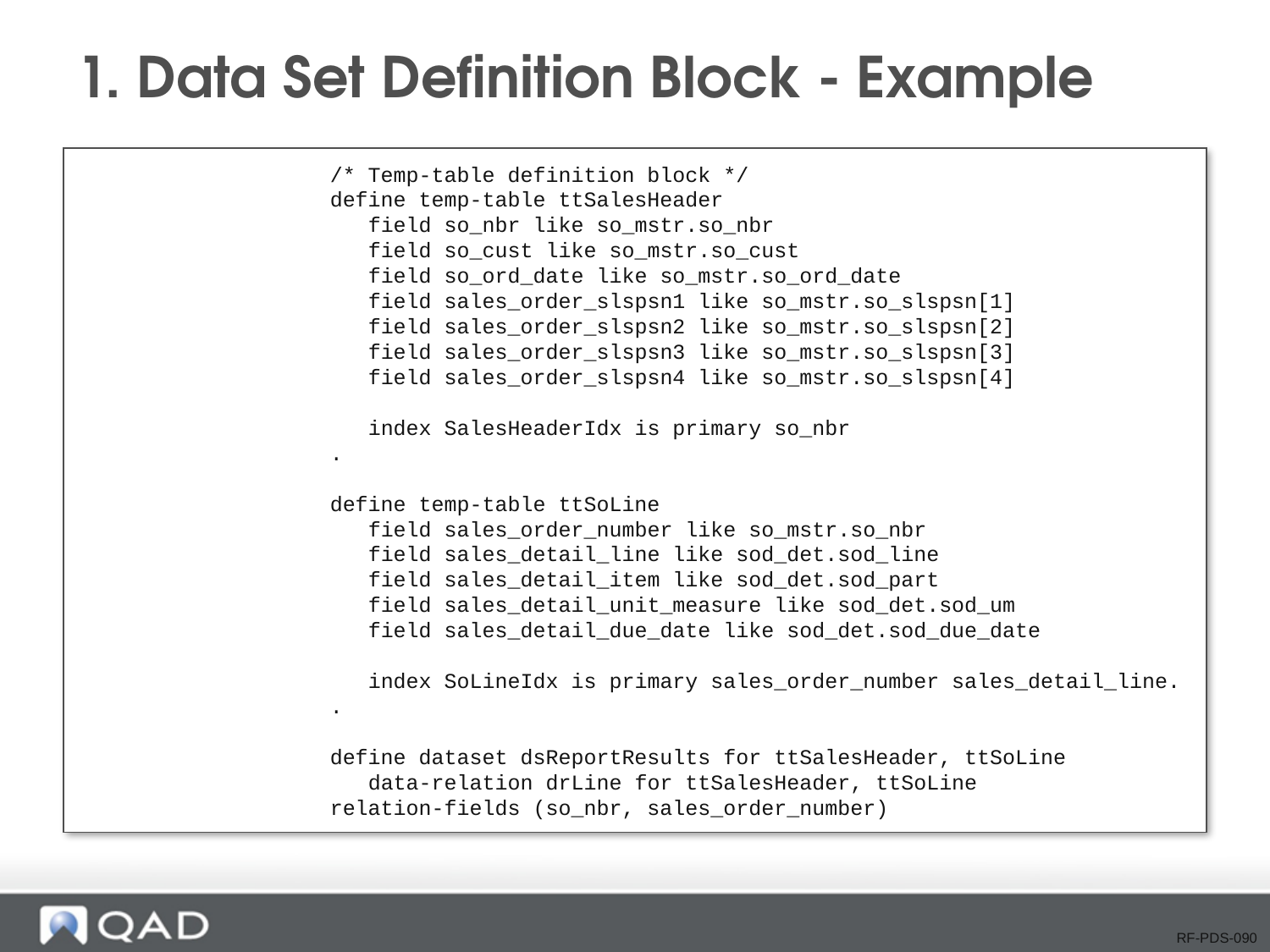

# 1. Data Set Definition Block - Example
/* Temp-table definition block */
define temp-table ttSalesHeader
   field so_nbr like so_mstr.so_nbr
   field so_cust like so_mstr.so_cust
   field so_ord_date like so_mstr.so_ord_date
   field sales_order_slspsn1 like so_mstr.so_slspsn[1]
   field sales_order_slspsn2 like so_mstr.so_slspsn[2]
   field sales_order_slspsn3 like so_mstr.so_slspsn[3]
   field sales_order_slspsn4 like so_mstr.so_slspsn[4]

   index SalesHeaderIdx is primary so_nbr
.

define temp-table ttSoLine
   field sales_order_number like so_mstr.so_nbr
   field sales_detail_line like sod_det.sod_line
   field sales_detail_item like sod_det.sod_part
   field sales_detail_unit_measure like sod_det.sod_um
   field sales_detail_due_date like sod_det.sod_due_date

   index SoLineIdx is primary sales_order_number sales_detail_line.
.

define dataset dsReportResults for ttSalesHeader, ttSoLine
   data-relation drLine for ttSalesHeader, ttSoLine
relation-fields (so_nbr, sales_order_number)
RF-PDS-090